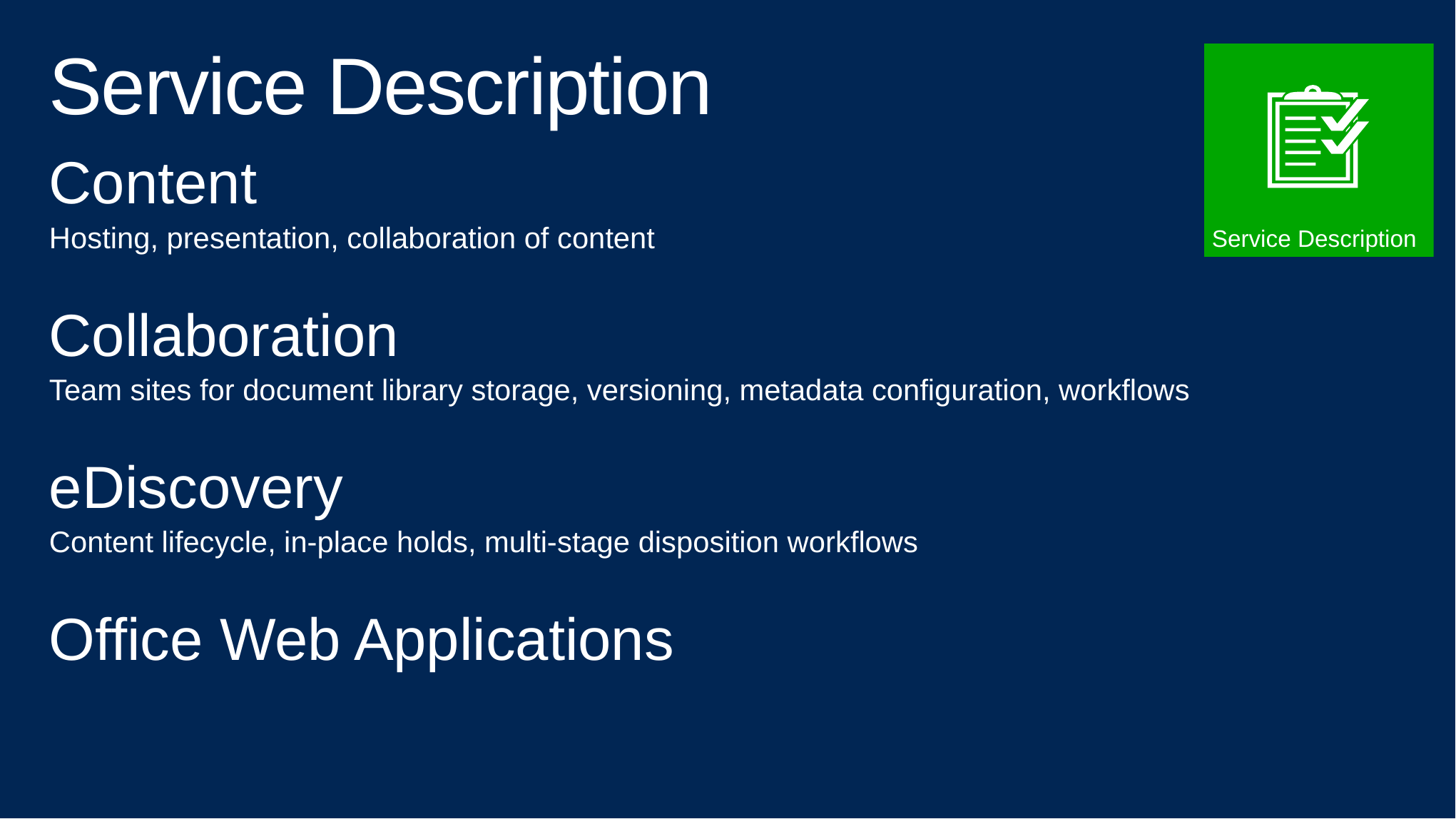

# Service Description
Service Description

Content
Hosting, presentation, collaboration of content

Collaboration
Team sites for document library storage, versioning, metadata configuration, workflows

eDiscovery
Content lifecycle, in-place holds, multi-stage disposition workflows

Office Web Applications